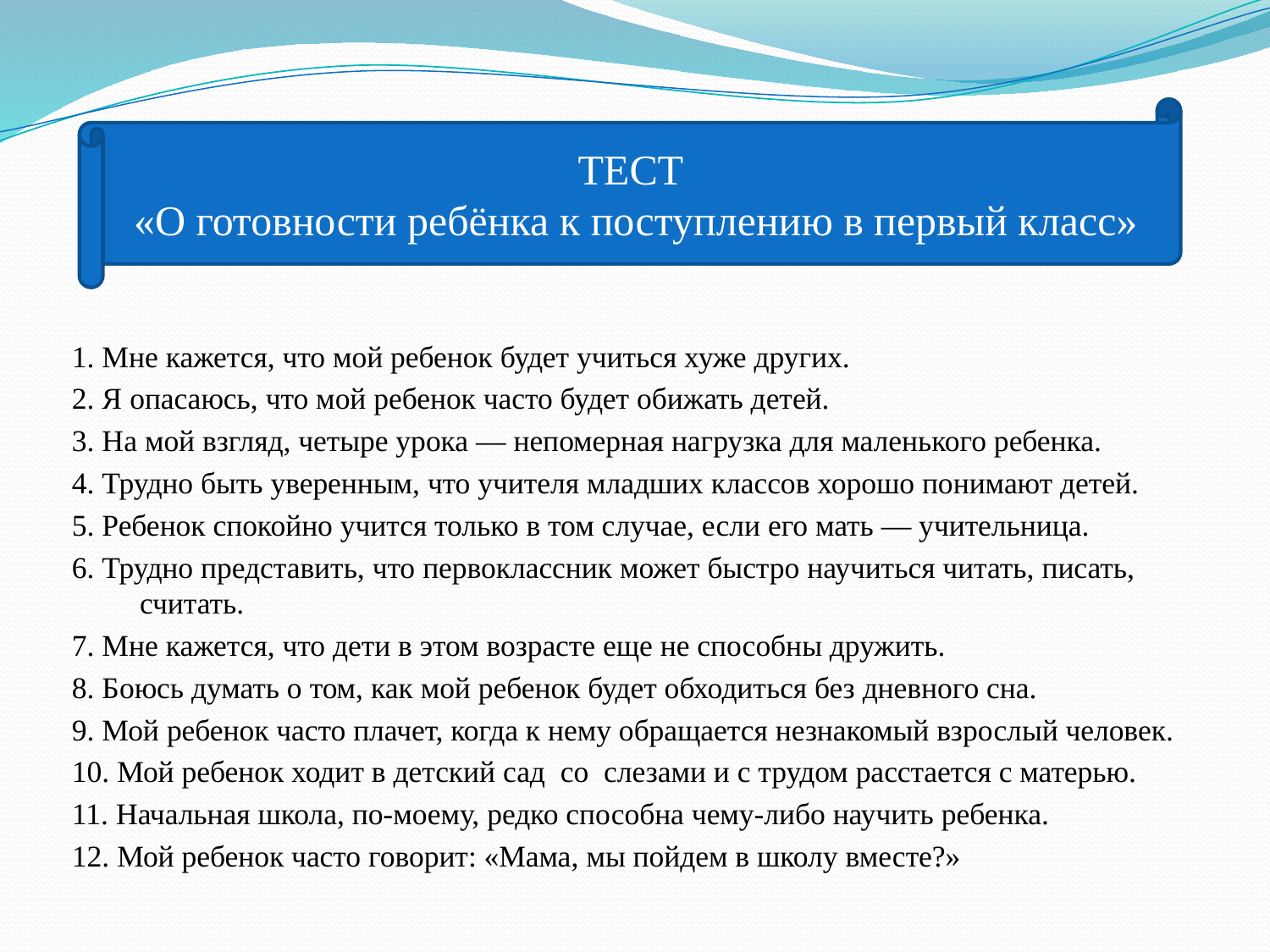

ТЕСТ
«О готовности ребёнка к поступлению в первый класс»

1. Мне кажется, что мой ребенок будет учиться хуже других.
2. Я опасаюсь, что мой ребенок часто будет обижать детей.
3. На мой взгляд, четыре урока — непомерная нагрузка для маленького ребенка.
4. Трудно быть уверенным, что учителя младших классов хорошо понимают детей.
5. Ребенок спокойно учится только в том случае, если его мать — учительница.
6. Трудно представить, что первоклассник может быстро научиться читать, писать, считать.
7. Мне кажется, что дети в этом возрасте еще не способны дружить.
8. Боюсь думать о том, как мой ребенок будет обходиться без дневного сна.
9. Мой ребенок часто плачет, когда к нему обращается незнакомый взрослый человек.
10. Мой ребенок ходит в детский сад  со  слезами и с трудом расстается с матерью.
11. Начальная школа, по-моему, редко способна чему-либо научить ребенка.
12. Мой ребенок часто говорит: «Мама, мы пойдем в школу вместе?»